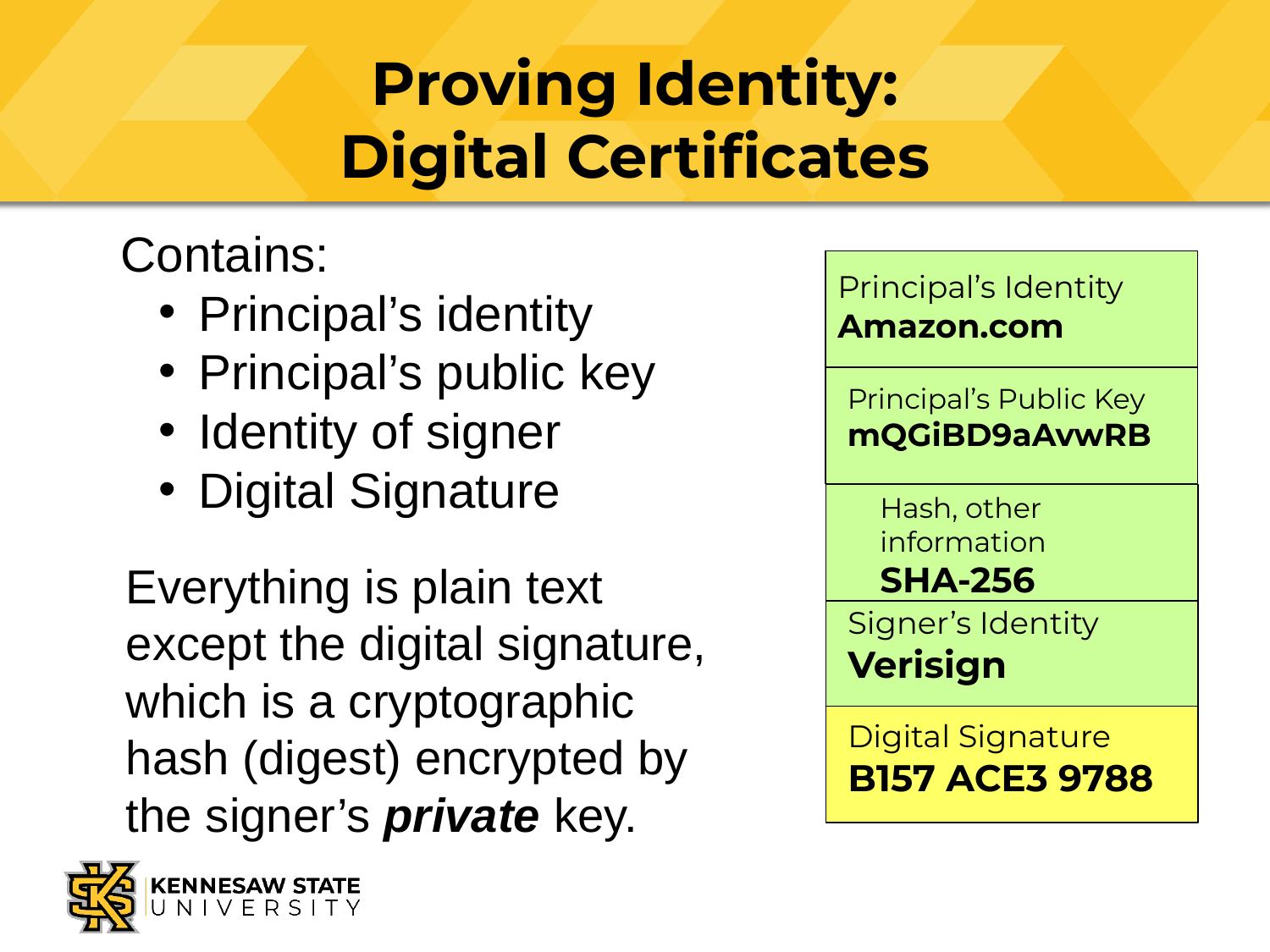

# Proving Identity: Digital Certificates
Contains:
Principal’s identity
Principal’s public key
Identity of signer
Digital Signature

Principal’s Identity
Amazon.com

Principal’s Public Key
mQGiBD9aAvwRB
Hash, other information
SHA-256

Signer’s Identity
Verisign

Digital Signature
B157 ACE3 9788
Everything is plain text except the digital signature, which is a cryptographic hash (digest) encrypted by the signer’s private key.